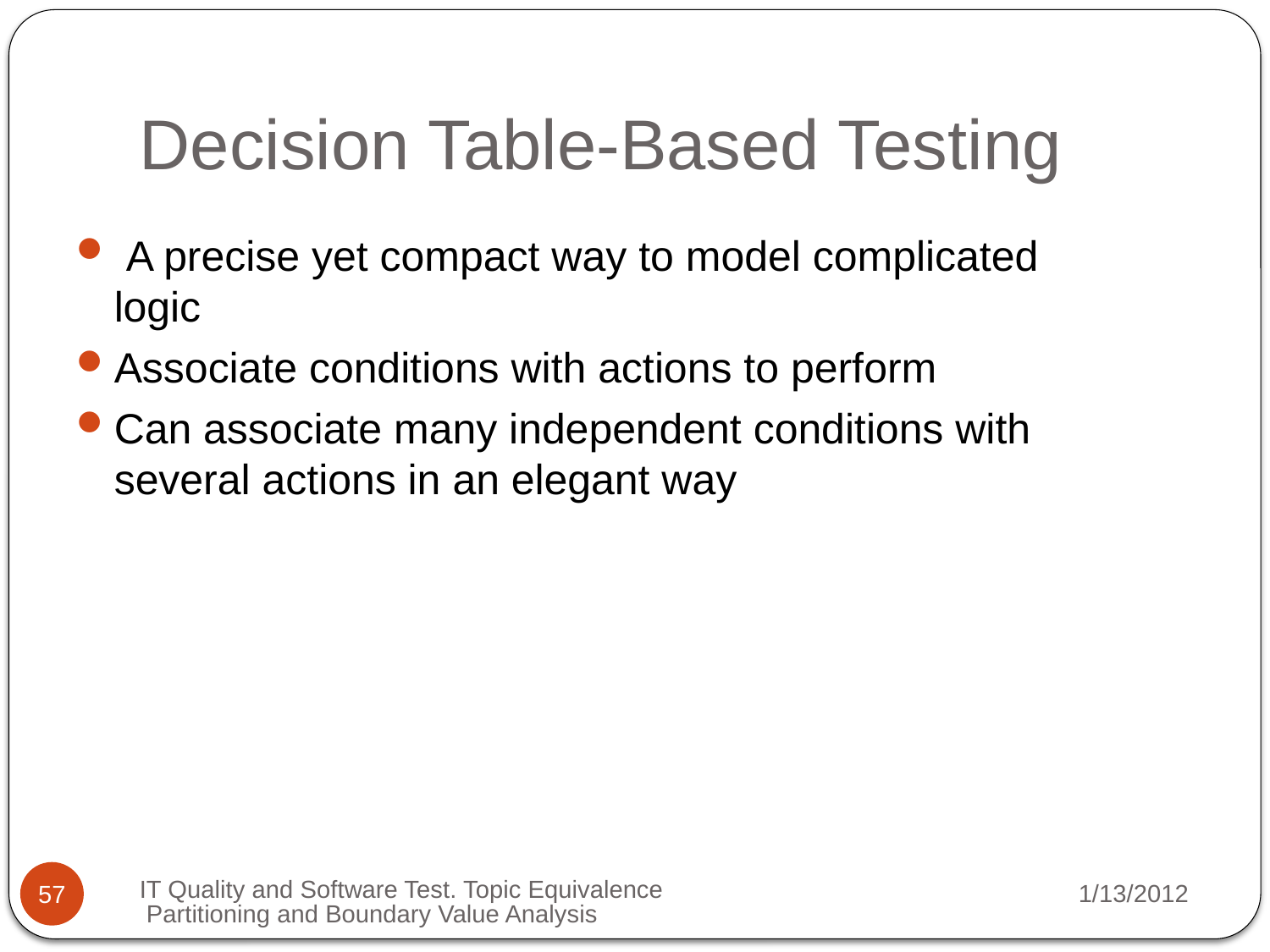

# Decision Table-Based Testing
 A precise yet compact way to model complicated logic
Associate conditions with actions to perform
Can associate many independent conditions with several actions in an elegant way
IT Quality and Software Test. Topic Equivalence Partitioning and Boundary Value Analysis
1/13/2012
57